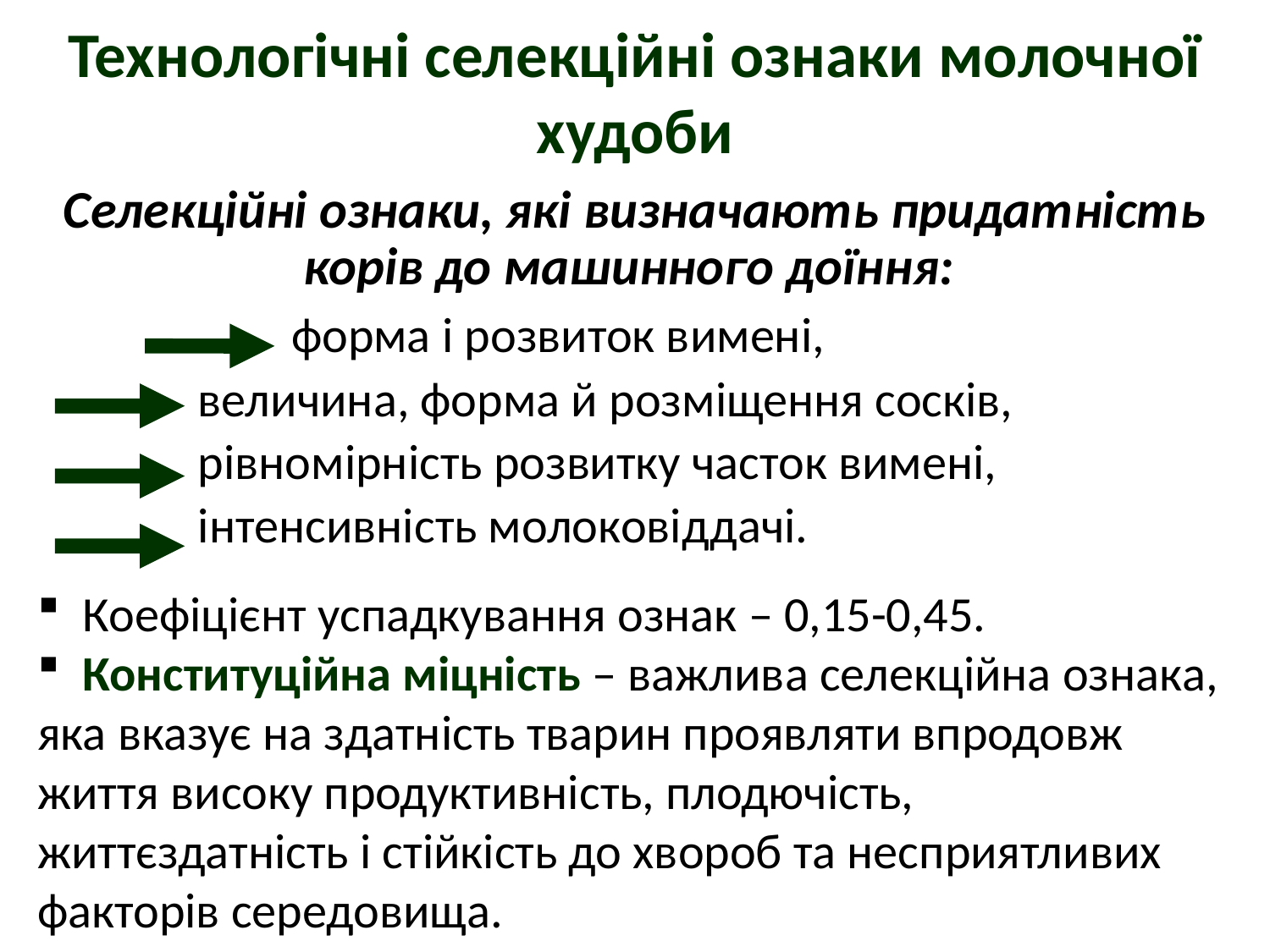

Технологічні селекційні ознаки молочної худоби
Селекційні ознаки, які визначають придатність корів до машинного доїння:
		форма і розвиток вимені,
	   величина, форма й розміщення сосків,
	   рівномірність розвитку часток вимені,
	   інтенсивність молоковіддачі.

  Коефіцієнт успадкування ознак – 0,15-0,45.
  Конституційна міцність – важлива селекційна ознака, яка вказує на здатність тварин проявляти впродовж життя високу продуктивність, плодючість, життєздатність і стійкість до хвороб та несприятливих факторів середовища.